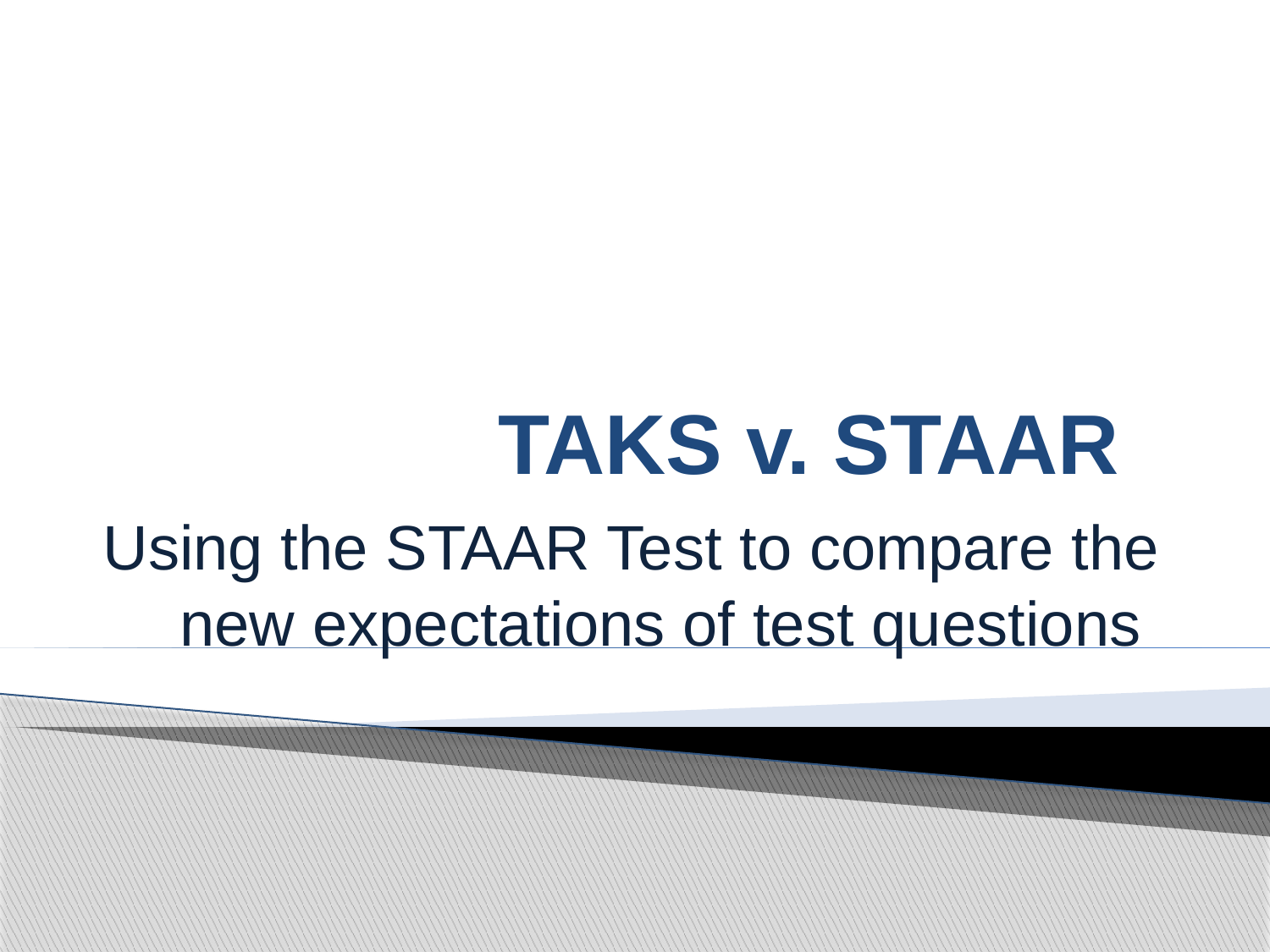

# TAKS v. STAAR
Using the STAAR Test to compare the new expectations of test questions